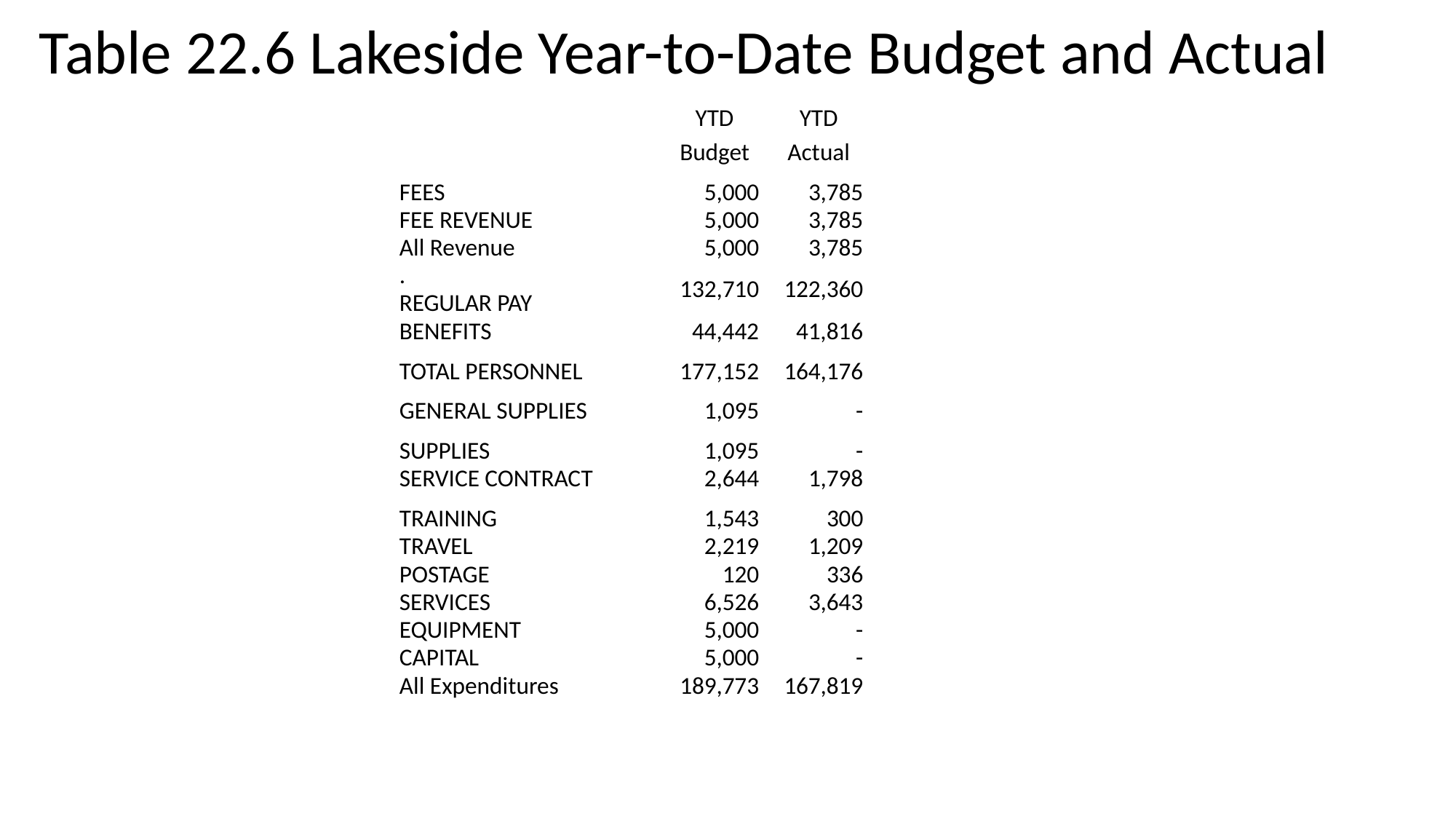

# Table 22.6 Lakeside Year-to-Date Budget and Actual
|  | YTD | YTD |
| --- | --- | --- |
| FEES | Budget | Actual |
|  | 5,000 | 3,785 |
| FEE REVENUE | 5,000 | 3,785 |
| All Revenue | 5,000 | 3,785 |
| . REGULAR PAY | 132,710 | 122,360 |
| BENEFITS | 44,442 | 41,816 |
| TOTAL PERSONNEL | 177,152 | 164,176 |
| GENERAL SUPPLIES | 1,095 | - |
| SUPPLIES | 1,095 | - |
| SERVICE CONTRACT | 2,644 | 1,798 |
| TRAINING | 1,543 | 300 |
| TRAVEL | 2,219 | 1,209 |
| POSTAGE | 120 | 336 |
| SERVICES | 6,526 | 3,643 |
| EQUIPMENT | 5,000 | - |
| CAPITAL | 5,000 | - |
| All Expenditures | 189,773 | 167,819 |